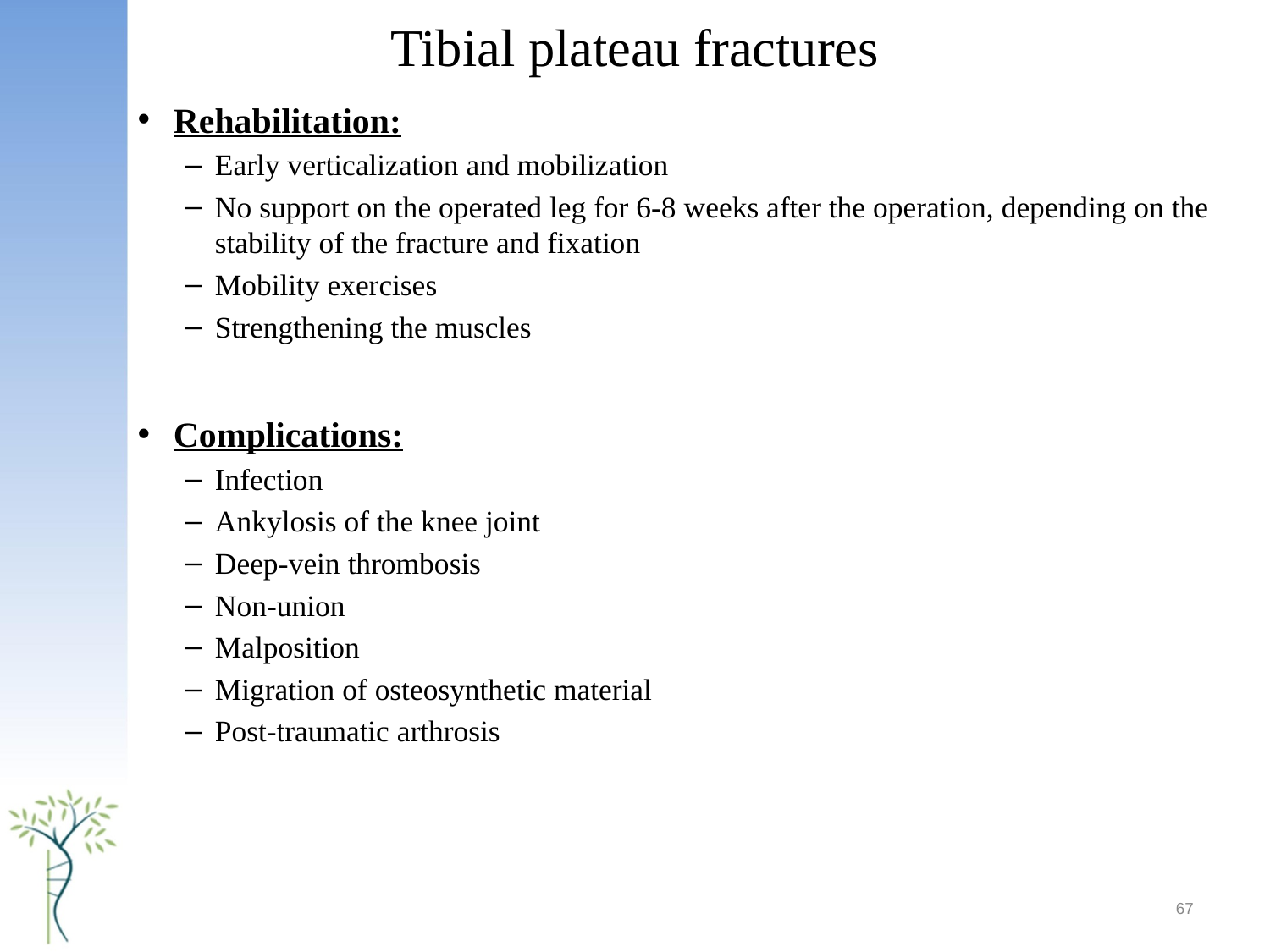

# Tibial plateau fractures
Rehabilitation:
Early verticalization and mobilization
No support on the operated leg for 6-8 weeks after the operation, depending on the stability of the fracture and fixation
Mobility exercises
Strengthening the muscles

Complications:
Infection
Ankylosis of the knee joint
Deep-vein thrombosis
Non-union
Malposition
Migration of osteosynthetic material
Post-traumatic arthrosis
67